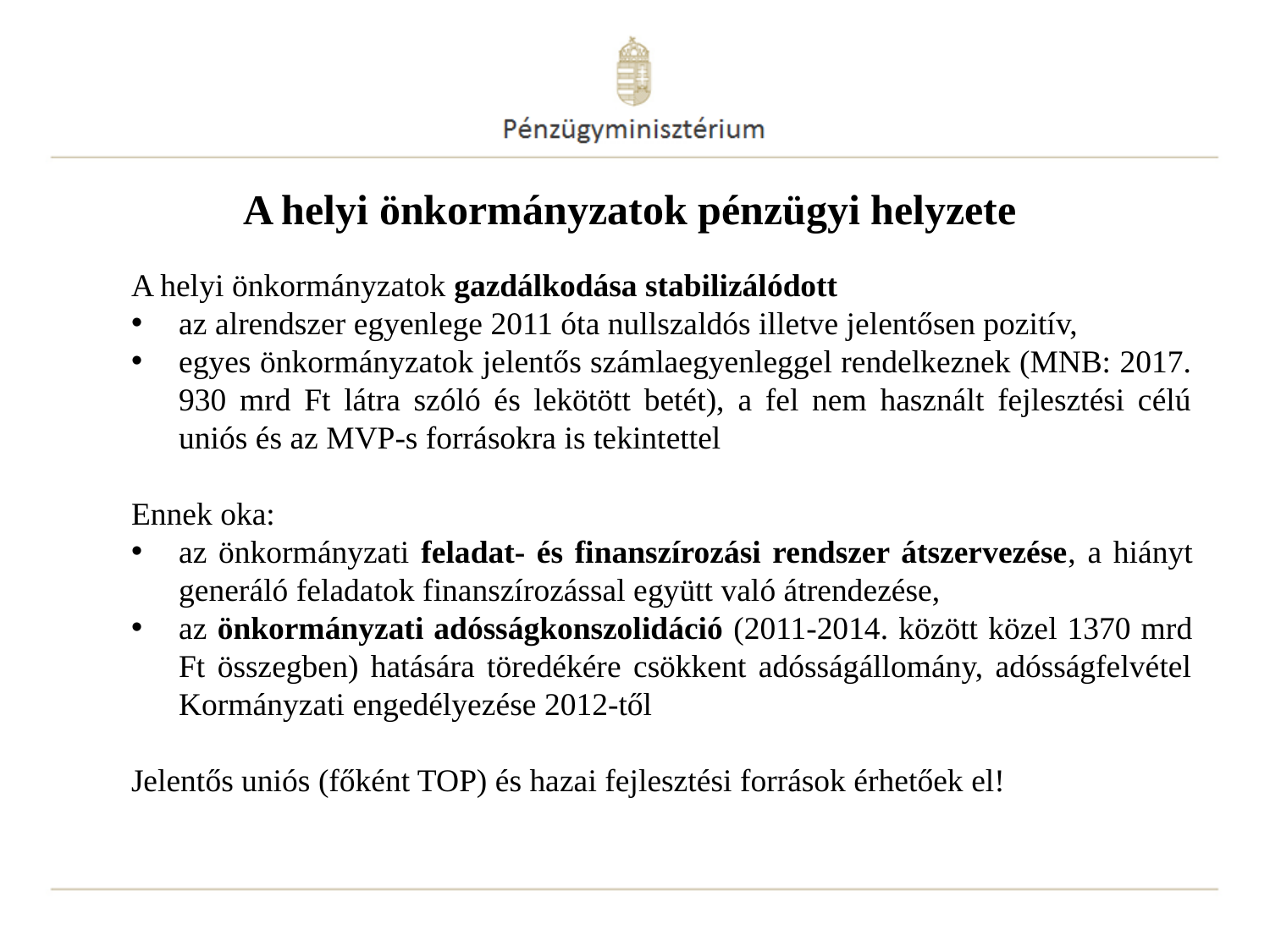

A helyi önkormányzatok pénzügyi helyzete

A helyi önkormányzatok gazdálkodása stabilizálódott
az alrendszer egyenlege 2011 óta nullszaldós illetve jelentősen pozitív,
egyes önkormányzatok jelentős számlaegyenleggel rendelkeznek (MNB: 2017. 930 mrd Ft látra szóló és lekötött betét), a fel nem használt fejlesztési célú uniós és az MVP-s forrásokra is tekintettel

Ennek oka:
az önkormányzati feladat- és finanszírozási rendszer átszervezése, a hiányt generáló feladatok finanszírozással együtt való átrendezése,
az önkormányzati adósságkonszolidáció (2011-2014. között közel 1370 mrd Ft összegben) hatására töredékére csökkent adósságállomány, adósságfelvétel Kormányzati engedélyezése 2012-től

Jelentős uniós (főként TOP) és hazai fejlesztési források érhetőek el!